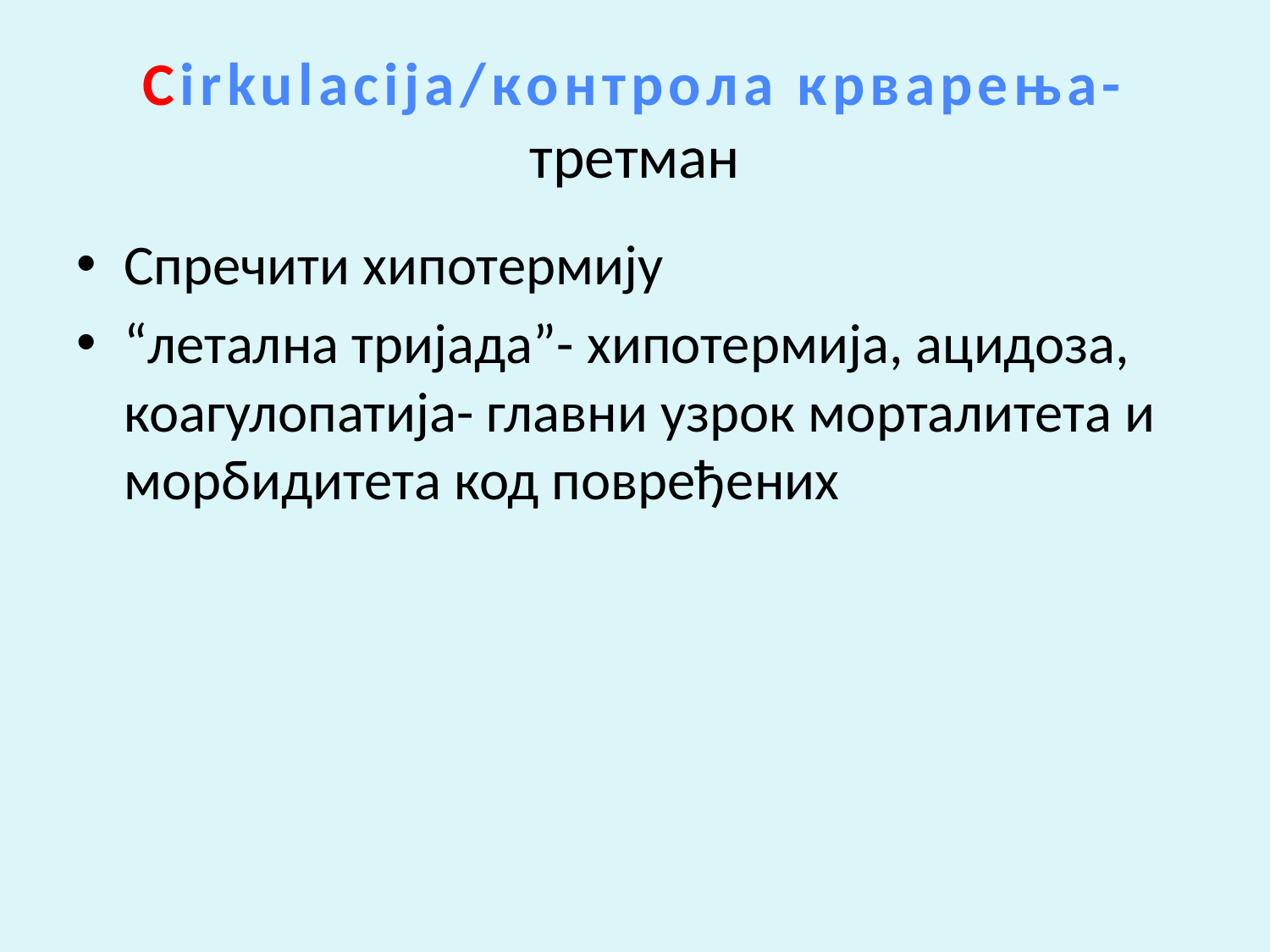

# Cirkulacija/контрола крварења- третман
Спречити хипотермију
“летална тријада”- хипотермија, ацидоза, коагулопатија- главни узрок морталитета и морбидитета код повређених